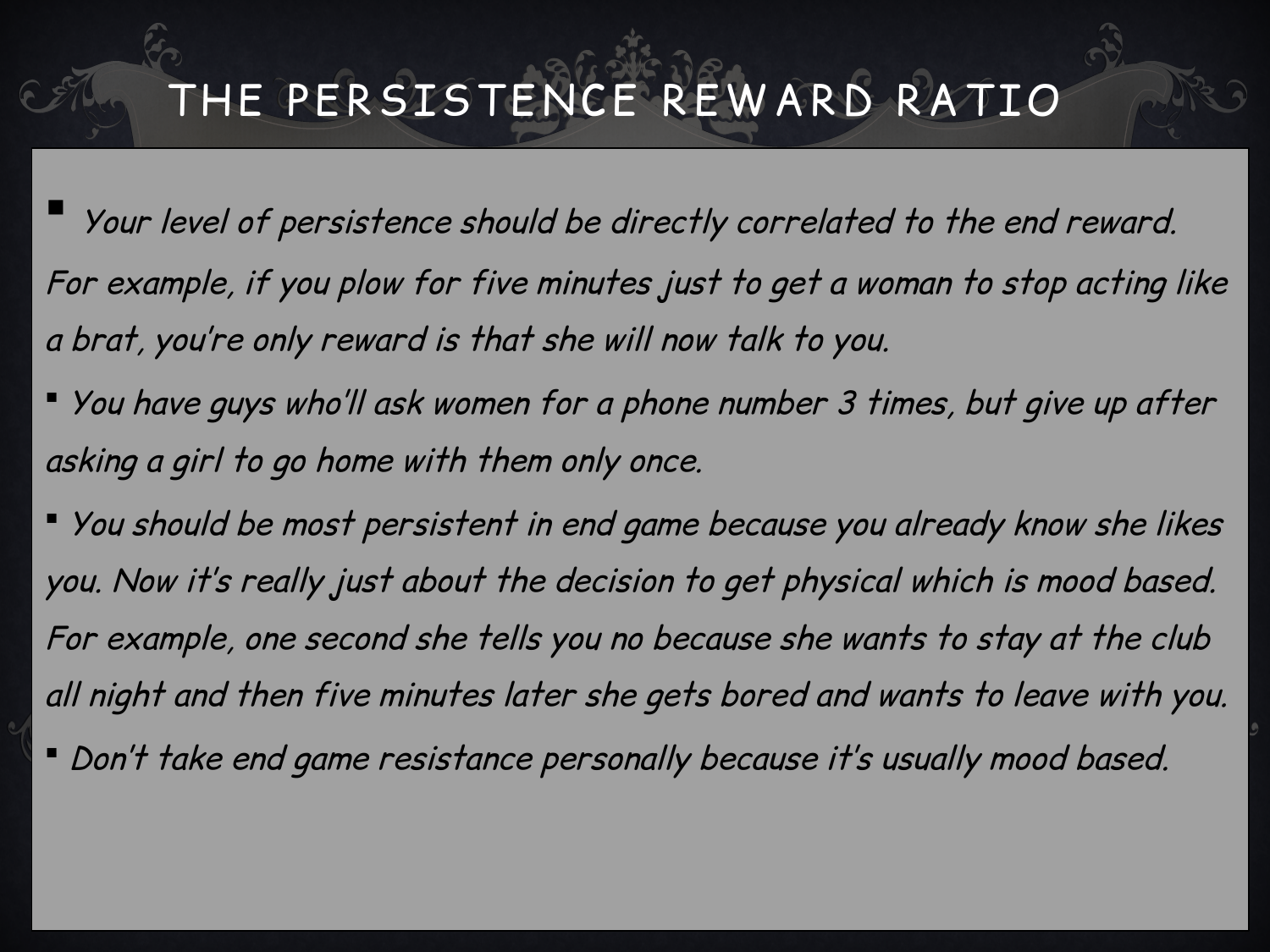

# The Persistence Reward Ratio
 Your level of persistence should be directly correlated to the end reward. For example, if you plow for five minutes just to get a woman to stop acting like a brat, you’re only reward is that she will now talk to you.
 You have guys who’ll ask women for a phone number 3 times, but give up after asking a girl to go home with them only once.
 You should be most persistent in end game because you already know she likes you. Now it’s really just about the decision to get physical which is mood based. For example, one second she tells you no because she wants to stay at the club all night and then five minutes later she gets bored and wants to leave with you.
 Don’t take end game resistance personally because it’s usually mood based.